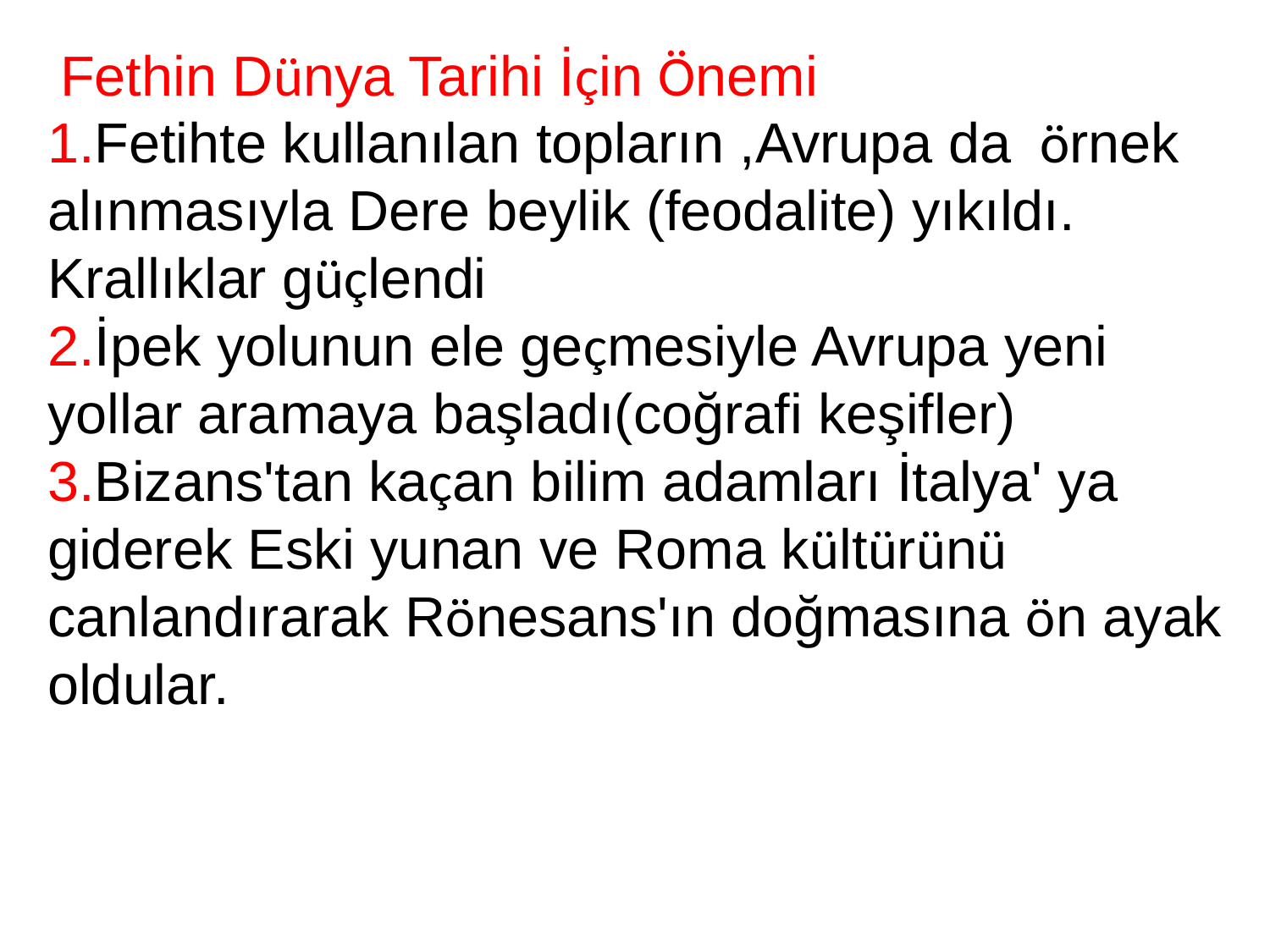

Fethin Dünya Tarihi İçin Önemi
1.Fetihte kullanılan topların ,Avrupa da  örnek alınmasıyla Dere beylik (feodalite) yıkıldı. Krallıklar güçlendi
2.İpek yolunun ele geçmesiyle Avrupa yeni yollar aramaya başladı(coğrafi keşifler)
3.Bizans'tan kaçan bilim adamları İtalya' ya giderek Eski yunan ve Roma kültürünü canlandırarak Rönesans'ın doğmasına ön ayak oldular.